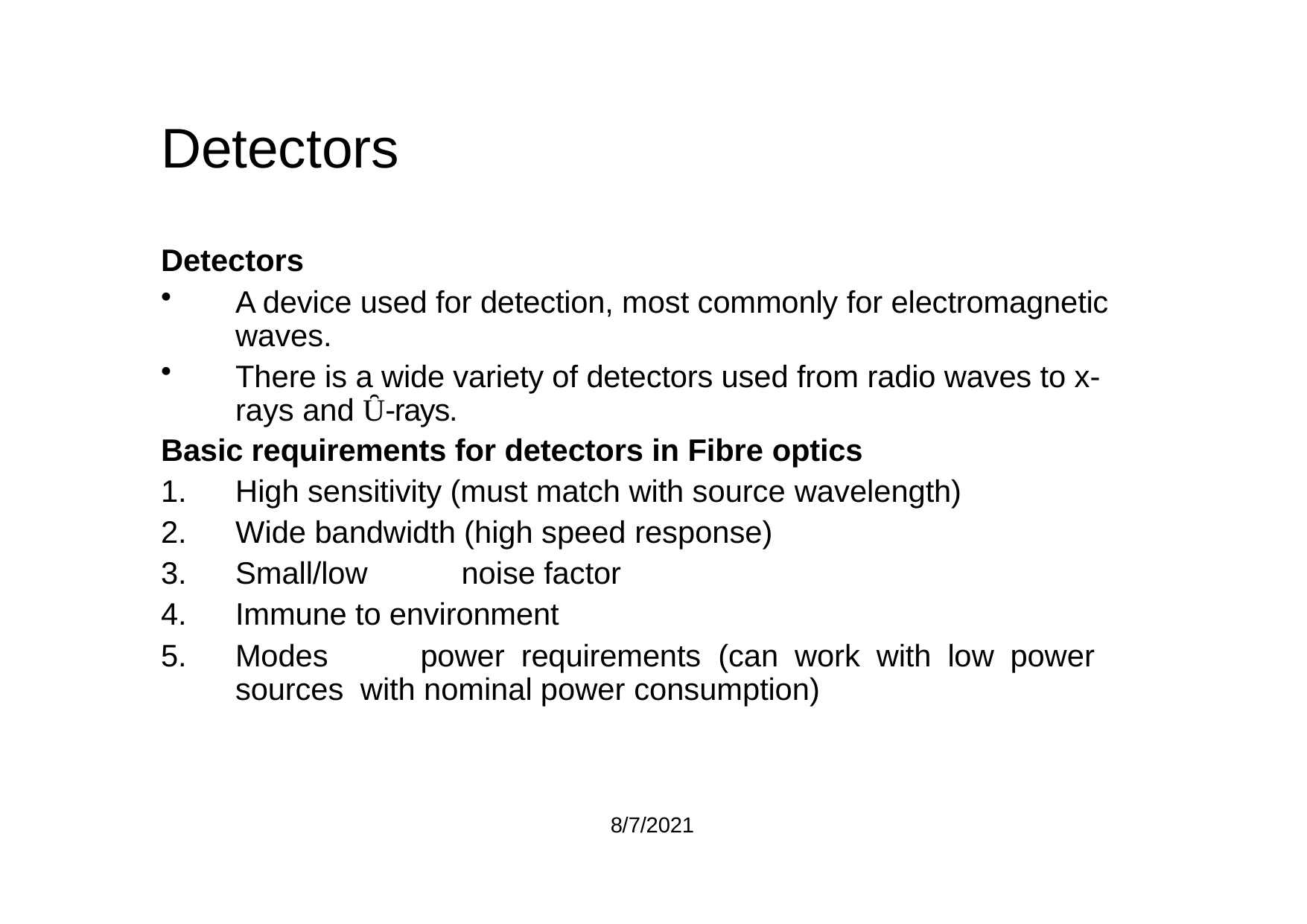

# Detectors
Detectors
A device used for detection, most commonly for electromagnetic  waves.
There is a wide variety of detectors used from radio waves to x-  rays and Ȗ-rays.
Basic requirements for detectors in Fibre optics
High sensitivity (must match with source wavelength)
Wide bandwidth (high speed response)
Small/low	noise factor
Immune to environment
Modes	power	requirements	(can	work	with	low	power	sources  with nominal power consumption)
8/7/2021